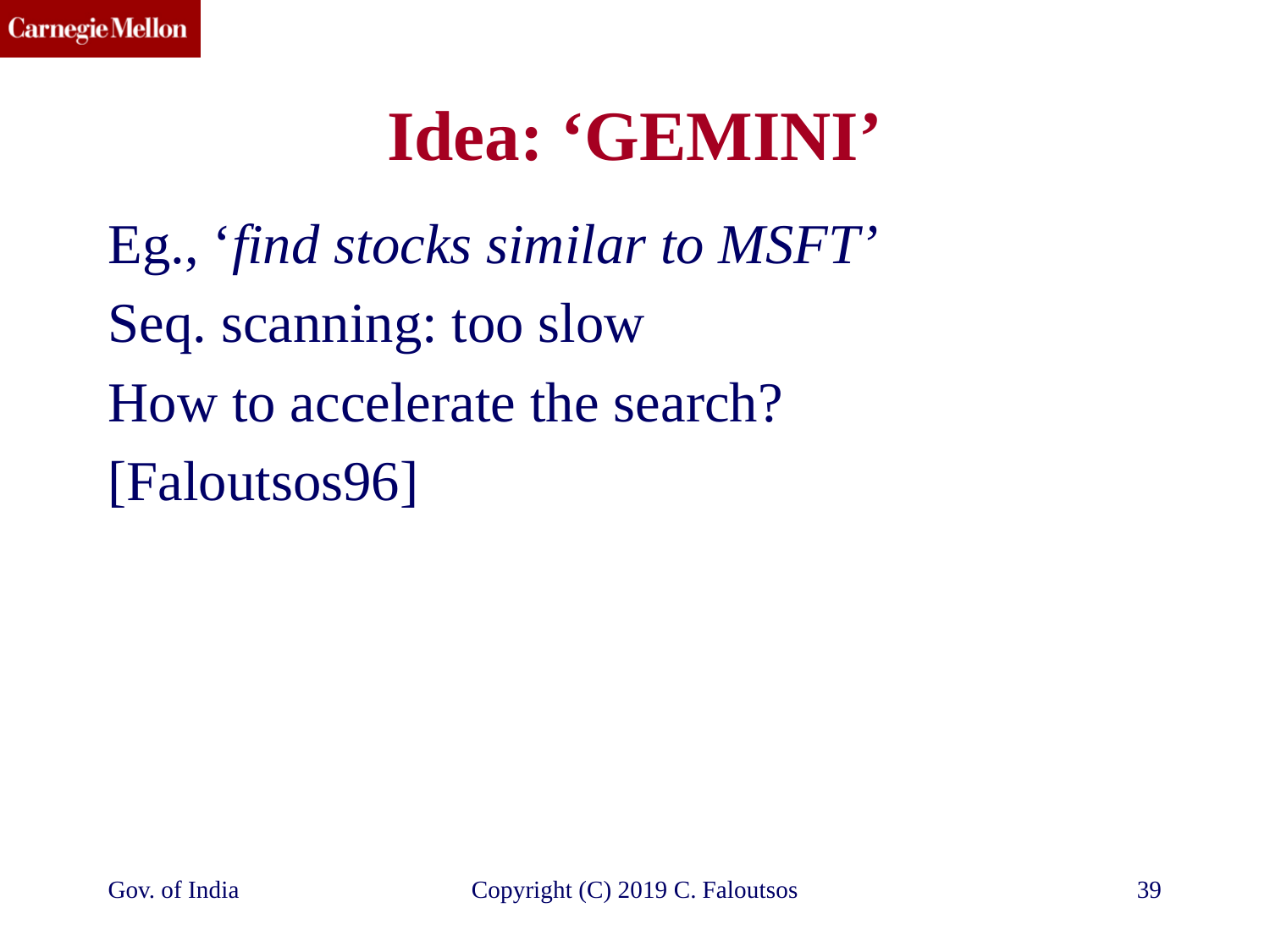

# Idea: ‘GEMINI’
Eg., ‘find stocks similar to MSFT’
Seq. scanning: too slow
How to accelerate the search?
[Faloutsos96]
Gov. of India
Copyright (C) 2019 C. Faloutsos
39